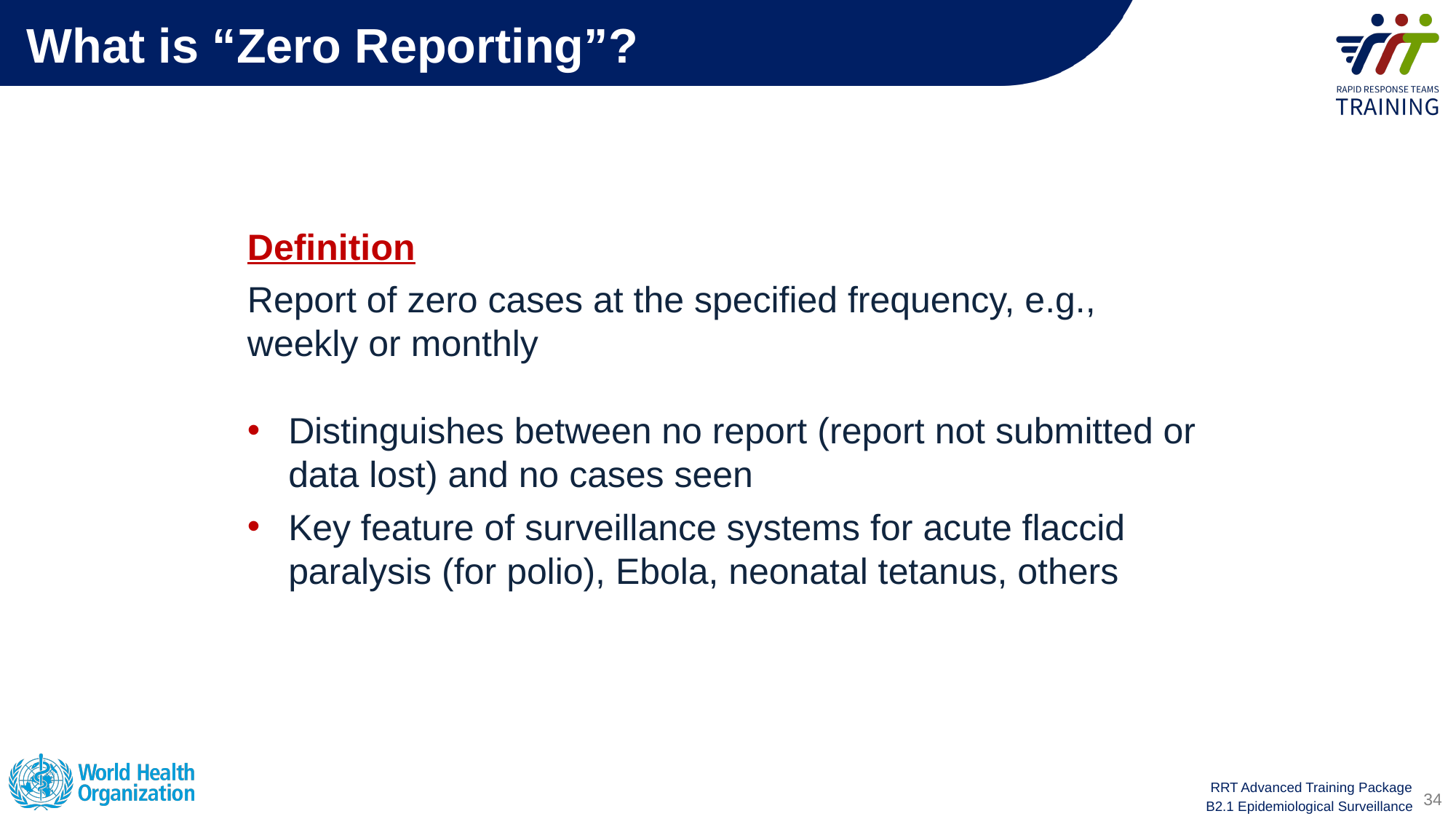

What is “Zero Reporting”?
Definition
Report of zero cases at the specified frequency, e.g., weekly or monthly

Distinguishes between no report (report not submitted or data lost) and no cases seen
Key feature of surveillance systems for acute flaccid paralysis (for polio), Ebola, neonatal tetanus, others